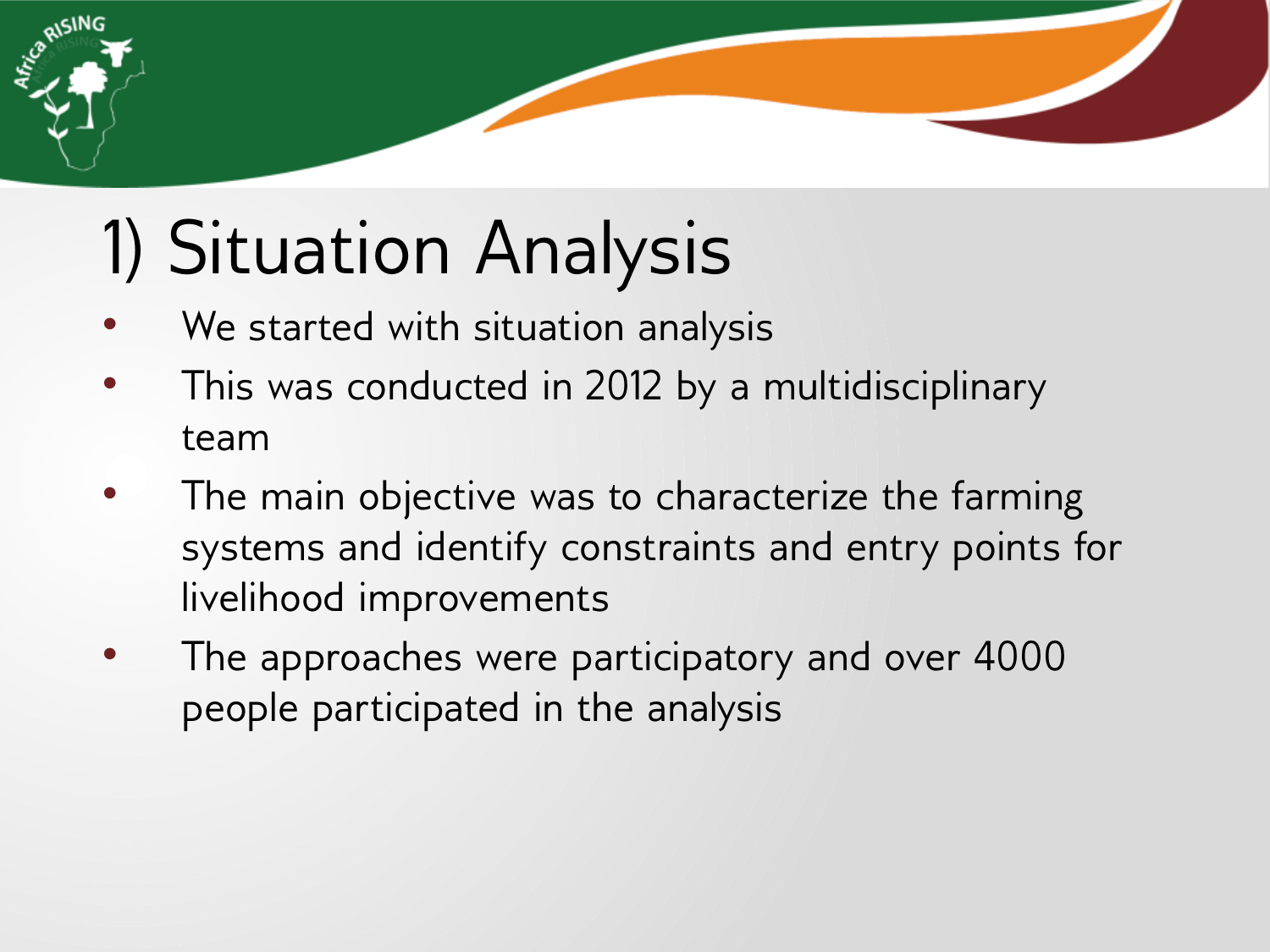

1) Situation Analysis
We started with situation analysis
This was conducted in 2012 by a multidisciplinary team
The main objective was to characterize the farming systems and identify constraints and entry points for livelihood improvements
The approaches were participatory and over 4000 people participated in the analysis